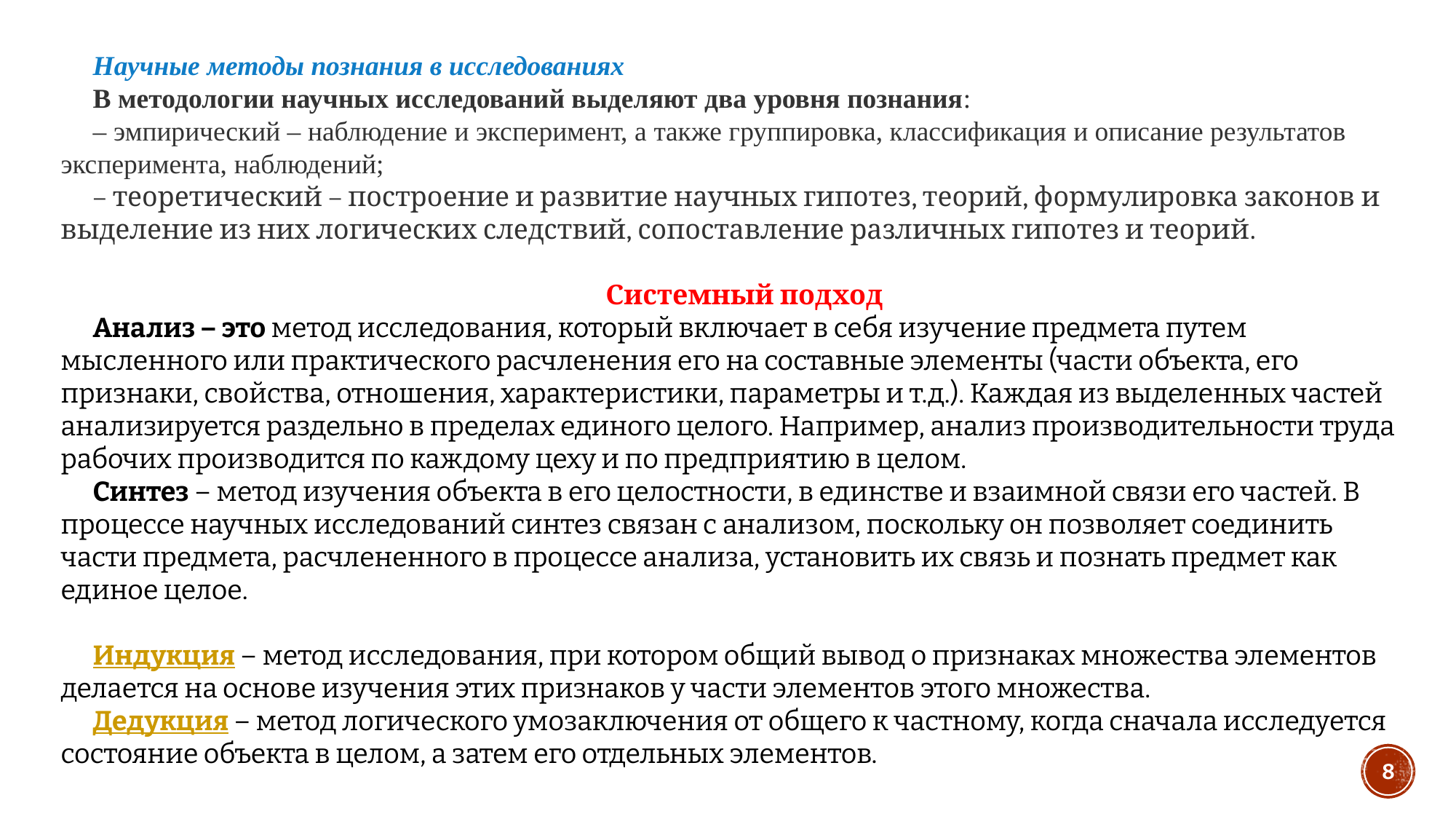

Научные методы познания в исследованиях
В методологии научных исследований выделяют два уровня познания:
– эмпирический – наблюдение и эксперимент, а также группировка, классификация и описание результатов эксперимента, наблюдений;
– теоретический – построение и развитие научных гипотез, теорий, формулировка законов и выделение из них логических следствий, сопоставление различных гипотез и теорий.

Системный подход
Анализ – это метод исследования, который включает в себя изучение предмета путем мысленного или практического расчленения его на составные элементы (части объекта, его признаки, свойства, отношения, характеристики, параметры и т.д.). Каждая из выделенных частей анализируется раздельно в пределах единого целого. Например, анализ производительности труда рабочих производится по каждому цеху и по предприятию в целом.
Синтез – метод изучения объекта в его целостности, в единстве и взаимной связи его частей. В процессе научных исследований синтез связан с анализом, поскольку он позволяет соединить части предмета, расчлененного в процессе анализа, установить их связь и познать предмет как единое целое.

Индукция – метод исследования, при котором общий вывод о признаках множества элементов делается на основе изучения этих признаков у части элементов этого множества.
Дедукция – метод логического умозаключения от общего к частному, когда сначала исследуется состояние объекта в целом, а затем его отдельных элементов.

8